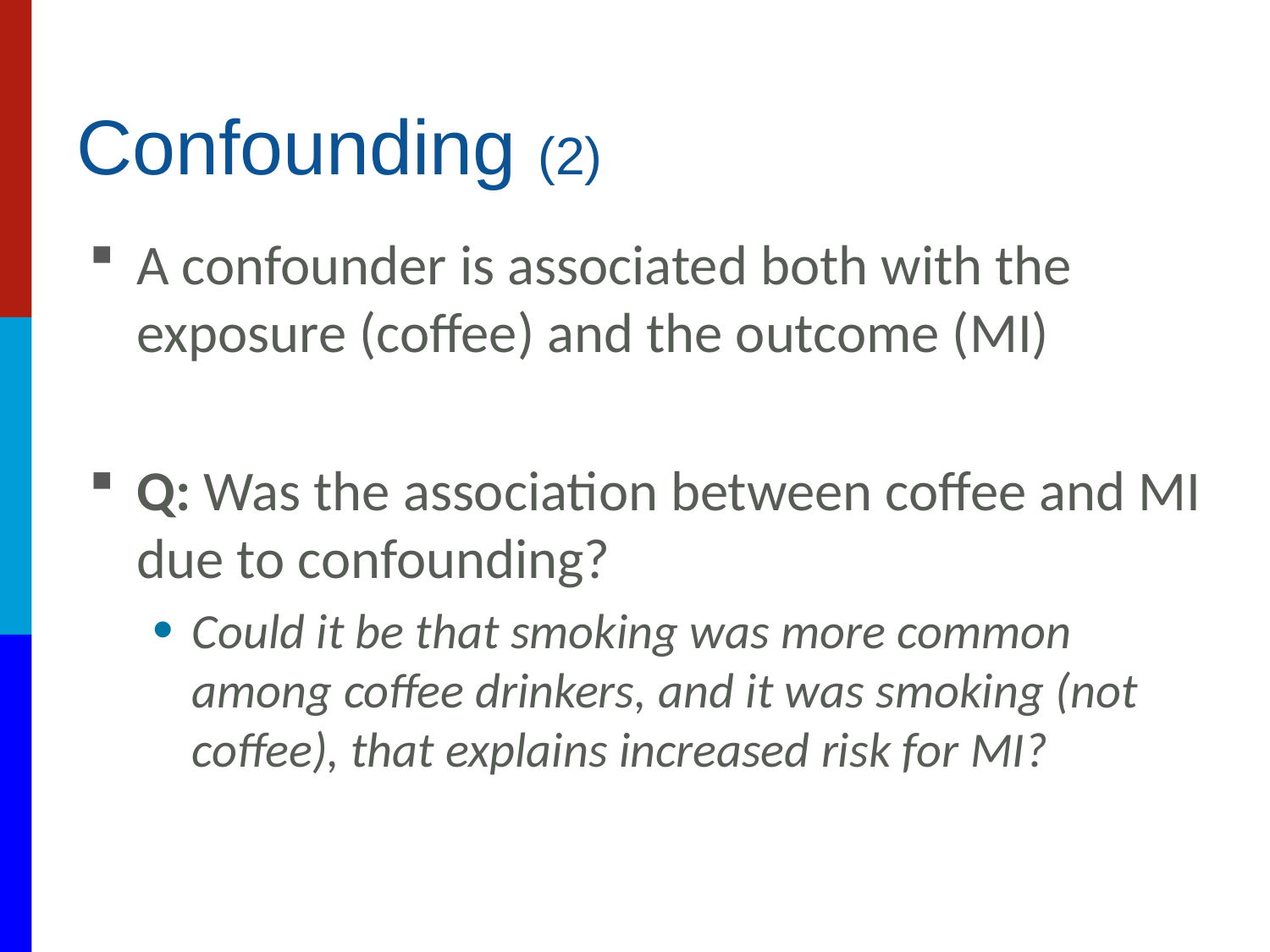

# Confounding (2)
A confounder is associated both with the exposure (coffee) and the outcome (MI)

Q: Was the association between coffee and MI due to confounding?
Could it be that smoking was more common among coffee drinkers, and it was smoking (not coffee), that explains increased risk for MI?